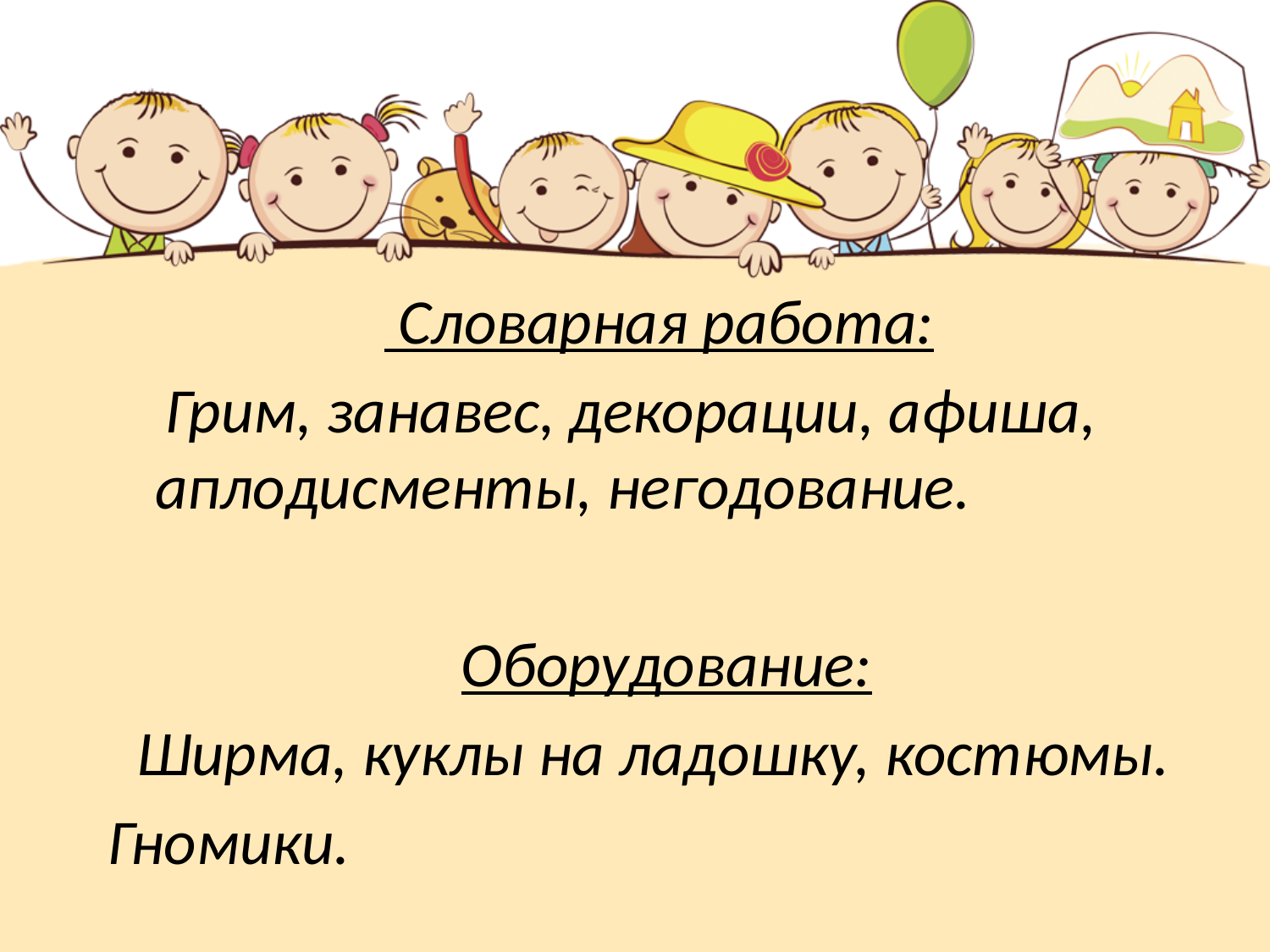

#

 Словарная работа:
    Грим, занавес, декорации, афиша, аплодисменты, негодование.

Оборудование:
  Ширма, куклы на ладошку, костюмы.
Гномики.